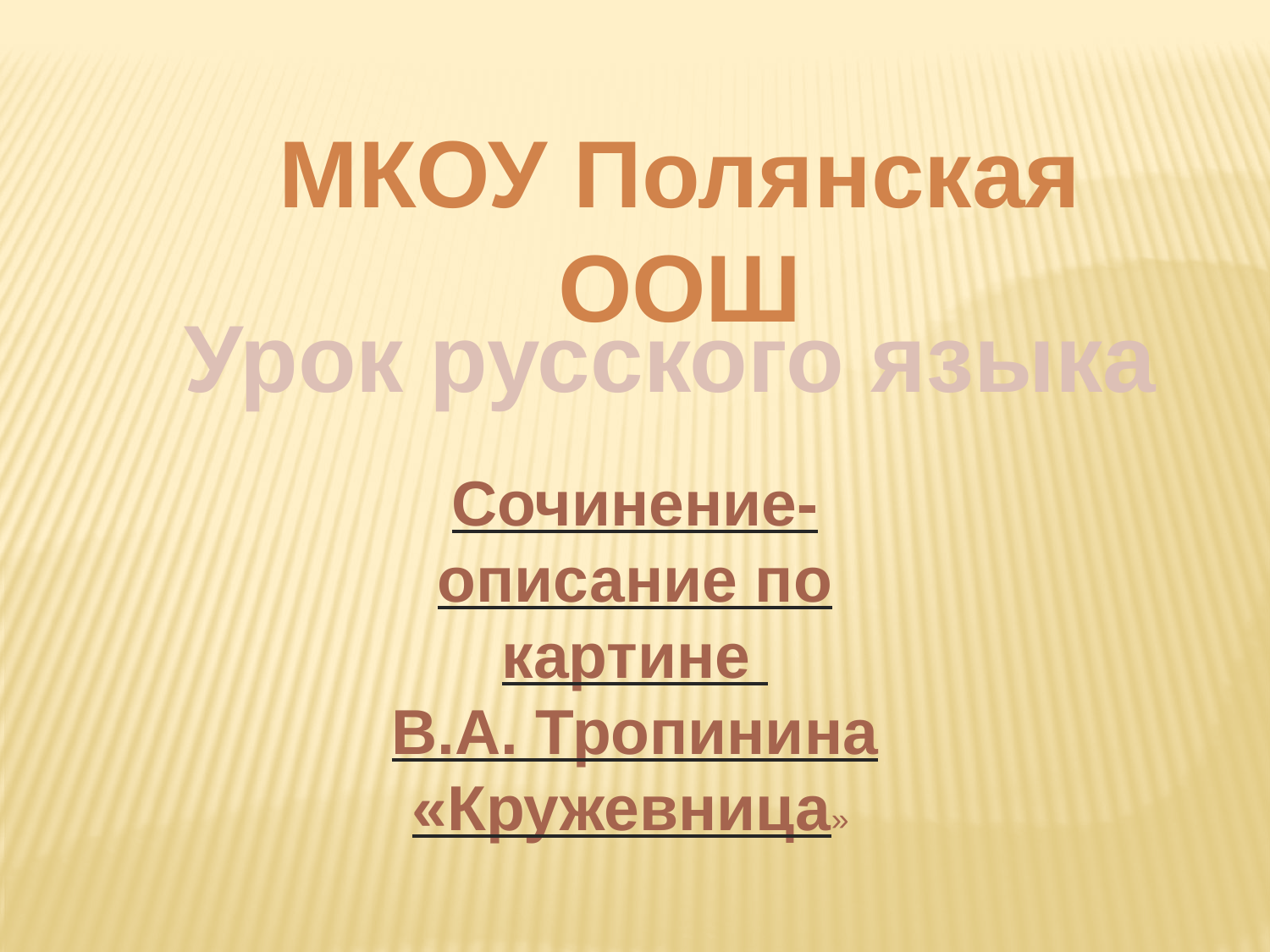

МКОУ Полянская ООШ
Урок русского языка
Сочинение- описание по картине
В.А. Тропинина «Кружевница»